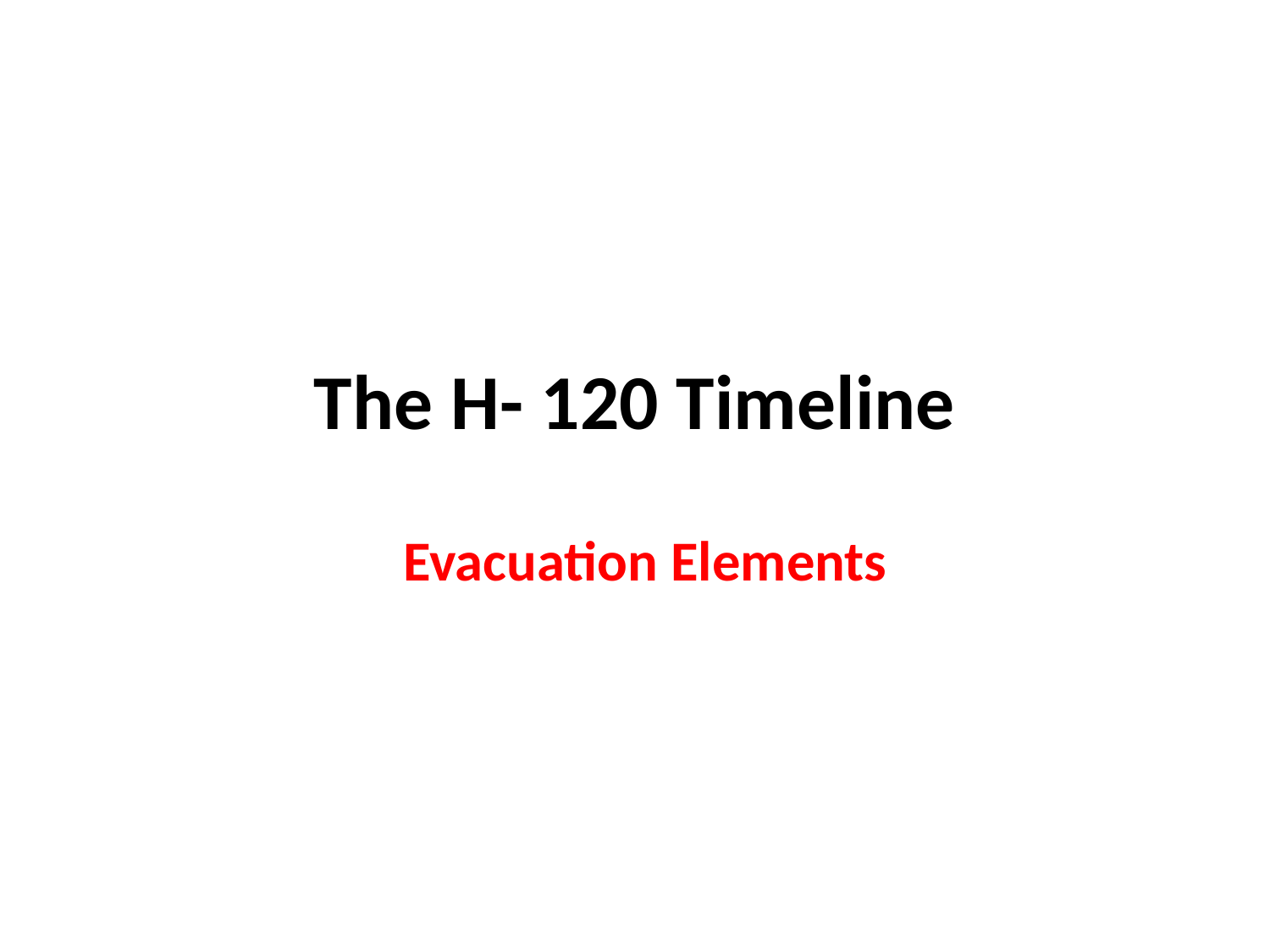

# The H- 120 Timeline
Evacuation Elements